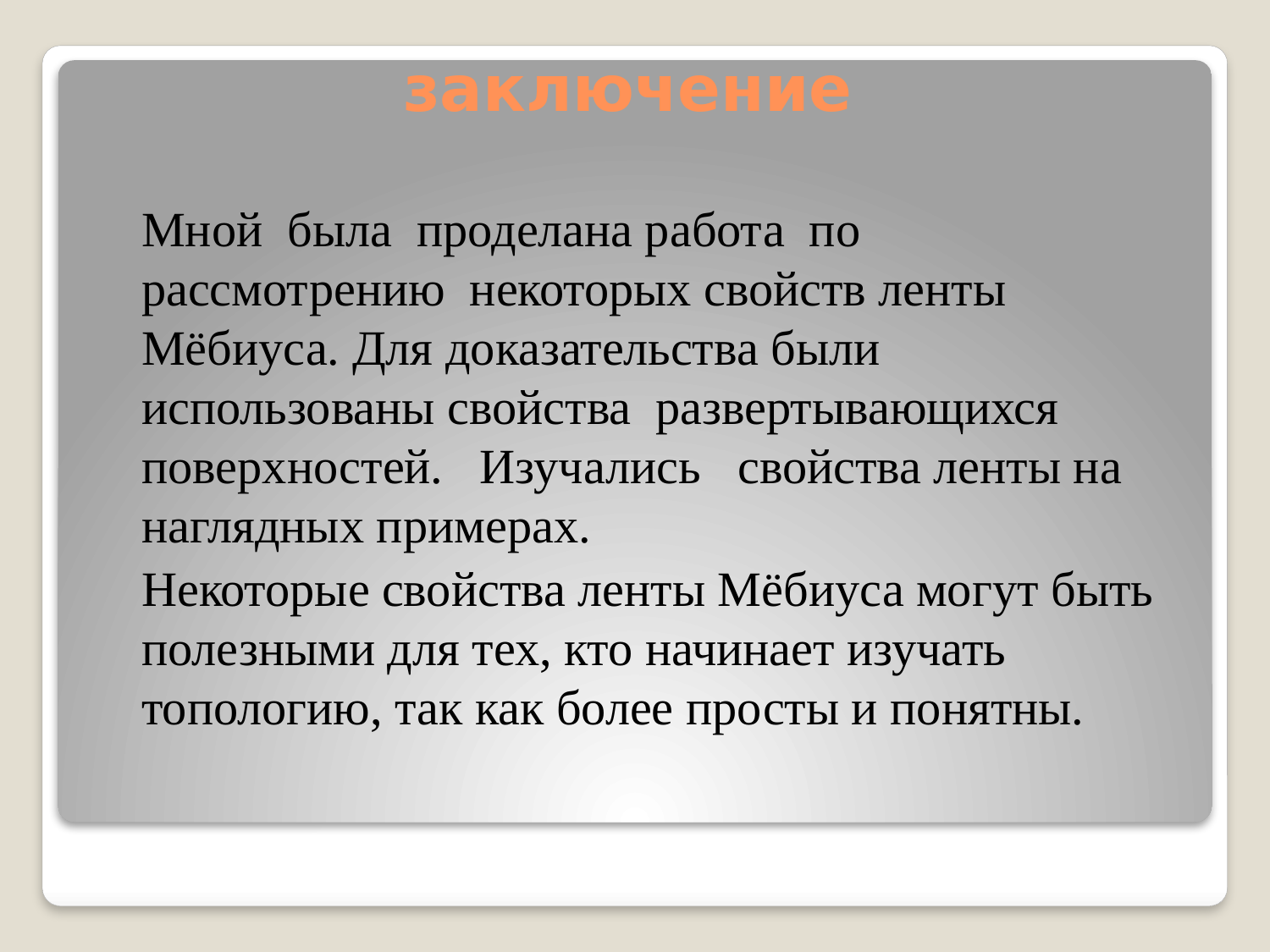

# заключение
	Мной  была  проделана работа  по  рассмотрению  некоторых свойств ленты  Мёбиуса. Для доказательства были  использованы свойства  развертывающихся   поверхностей.   Изучались   свойства ленты на наглядных примерах.
	Некоторые свойства ленты Мёбиуса могут быть полезными для тех, кто начинает изучать топологию, так как более просты и понятны.